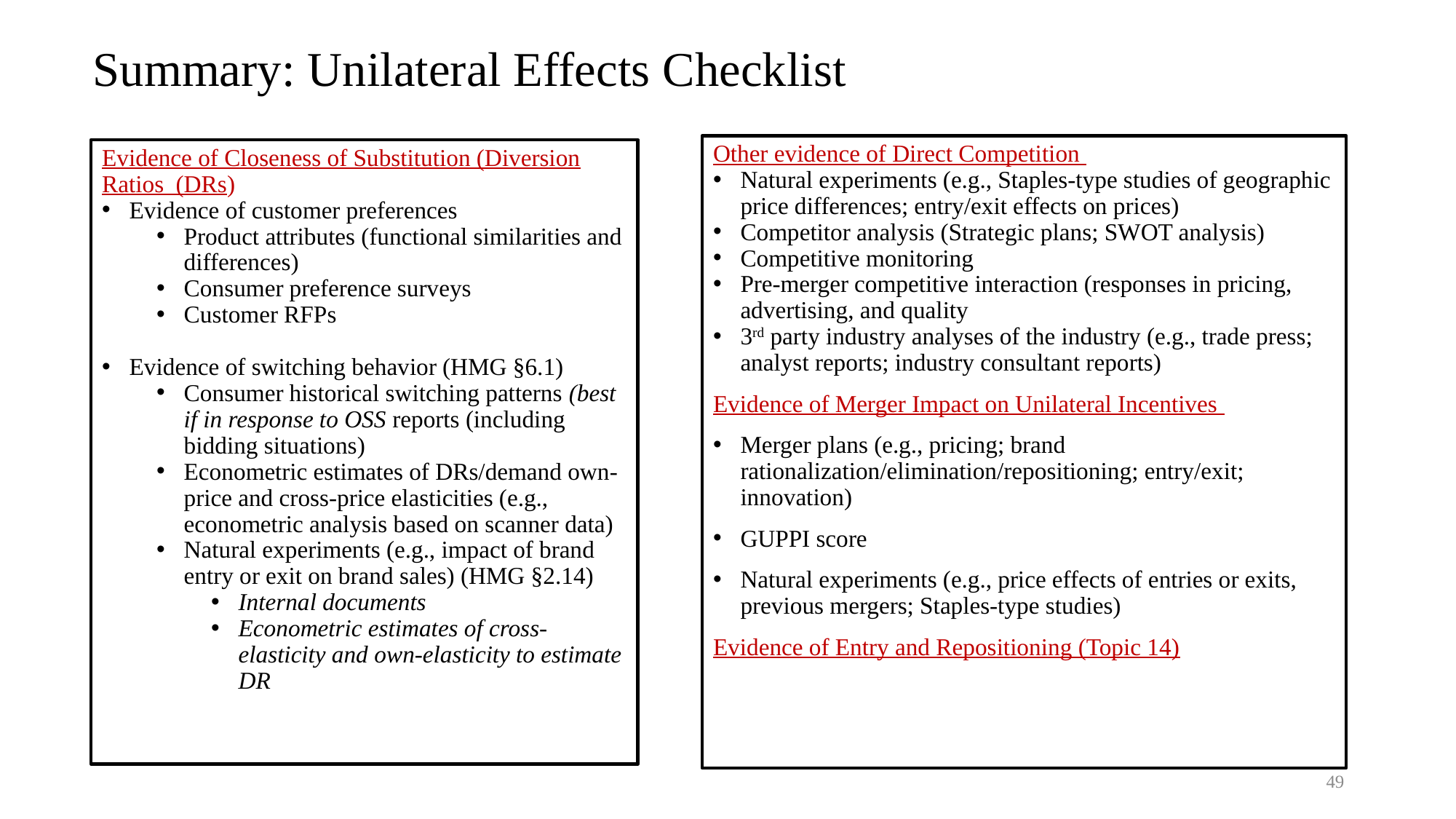

# Summary: Unilateral Effects Checklist
Other evidence of Direct Competition
Natural experiments (e.g., Staples-type studies of geographic price differences; entry/exit effects on prices)
Competitor analysis (Strategic plans; SWOT analysis)
Competitive monitoring
Pre-merger competitive interaction (responses in pricing, advertising, and quality
3rd party industry analyses of the industry (e.g., trade press; analyst reports; industry consultant reports)
Evidence of Merger Impact on Unilateral Incentives
Merger plans (e.g., pricing; brand rationalization/elimination/repositioning; entry/exit; innovation)
GUPPI score
Natural experiments (e.g., price effects of entries or exits, previous mergers; Staples-type studies)
Evidence of Entry and Repositioning (Topic 14)
Evidence of Closeness of Substitution (Diversion Ratios  (DRs)
Evidence of customer preferences
Product attributes (functional similarities and differences)
Consumer preference surveys
Customer RFPs
Evidence of switching behavior (HMG §6.1)
Consumer historical switching patterns (best if in response to OSS reports (including bidding situations)
Econometric estimates of DRs/demand own-price and cross-price elasticities (e.g., econometric analysis based on scanner data)
Natural experiments (e.g., impact of brand entry or exit on brand sales) (HMG §2.14)
Internal documents
Econometric estimates of cross-elasticity and own-elasticity to estimate DR

49